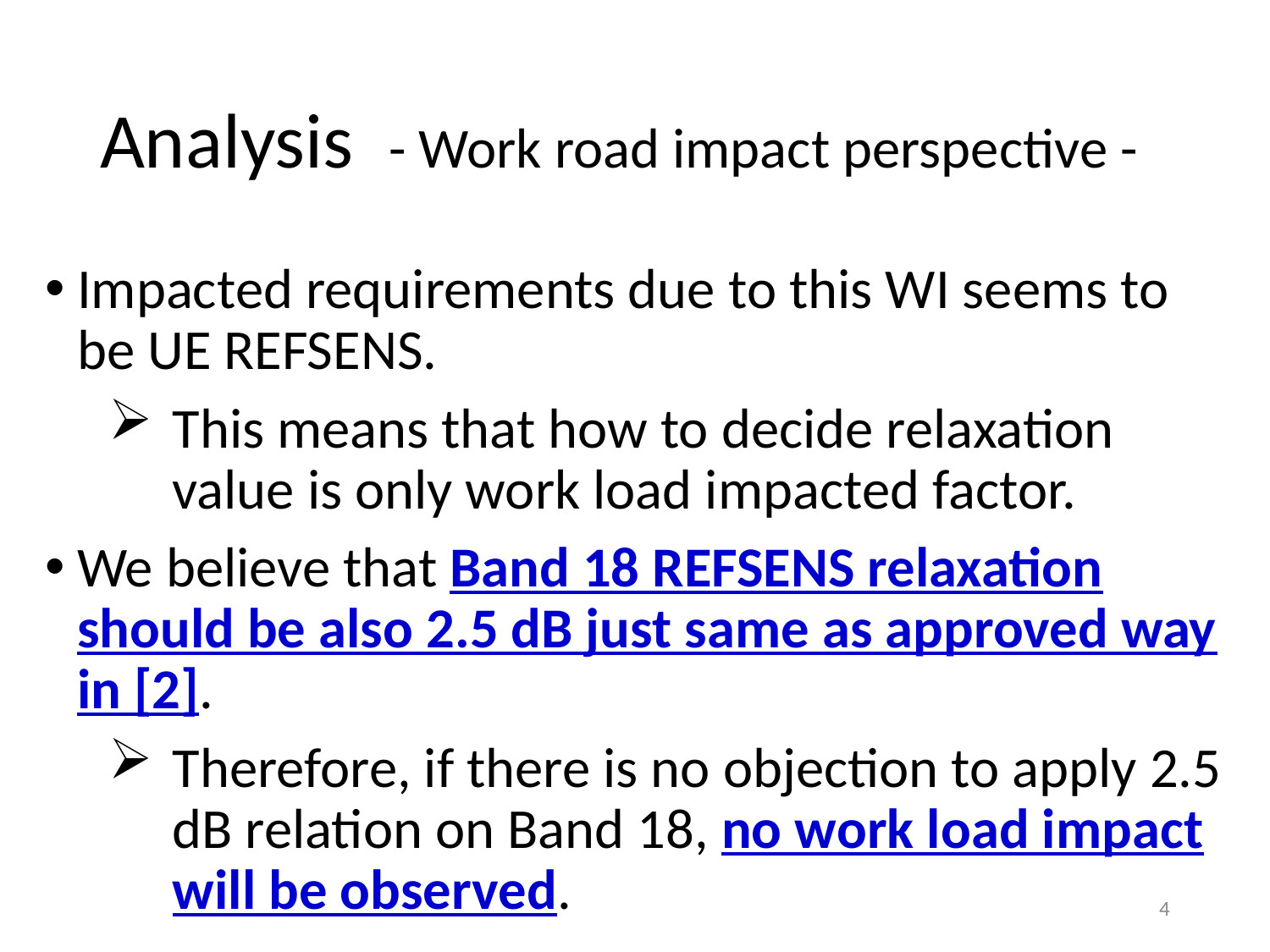

# Analysis  - Work road impact perspective -
Impacted requirements due to this WI seems to be UE REFSENS.
This means that how to decide relaxation value is only work load impacted factor.
We believe that Band 18 REFSENS relaxation should be also 2.5 dB just same as approved way in [2].
Therefore, if there is no objection to apply 2.5 dB relation on Band 18, no work load impact will be observed.

4